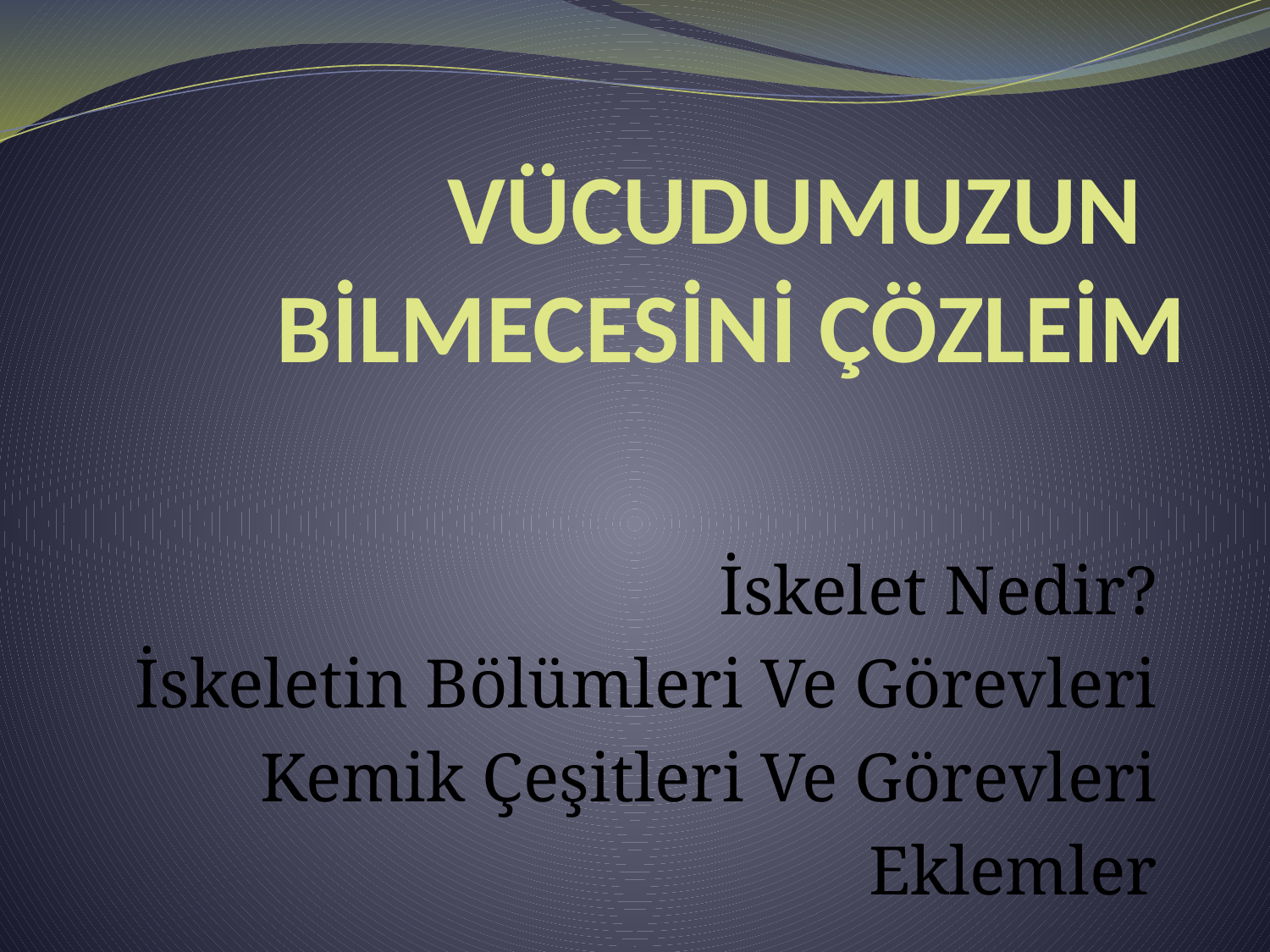

# VÜCUDUMUZUN   BİLMECESİNİ ÇÖZLEİM

İskelet Nedir?
İskeletin Bölümleri Ve Görevleri
Kemik Çeşitleri Ve Görevleri
Eklemler